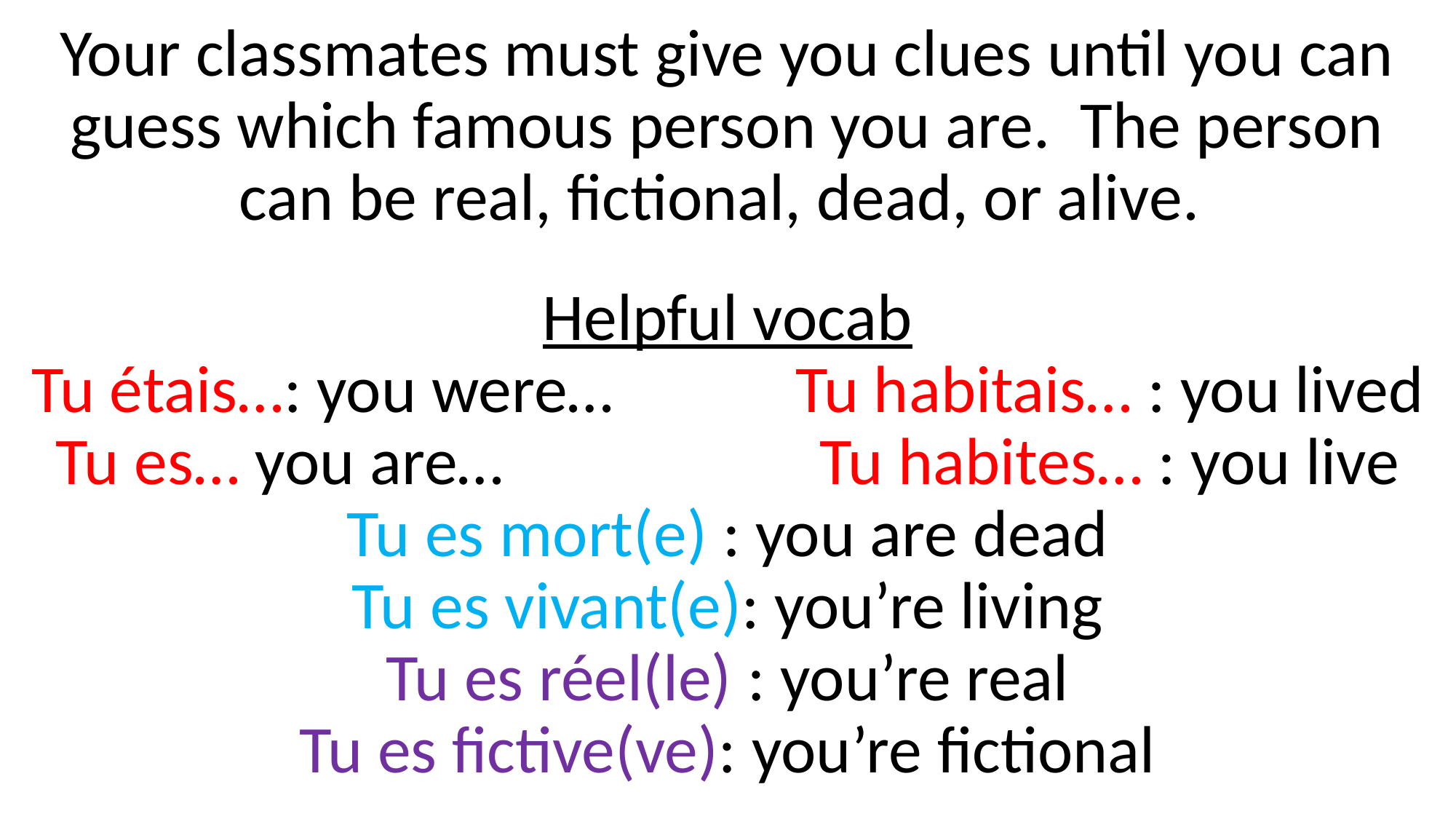

# Your classmates must give you clues until you can guess which famous person you are.  The person can be real, fictional, dead, or alive.
Helpful vocab
Tu étais…: you were…		Tu habitais… : you lived
Tu es… you are…			Tu habites… : you live
Tu es mort(e) : you are dead
Tu es vivant(e): you’re living
Tu es réel(le) : you’re real
Tu es fictive(ve): you’re fictional